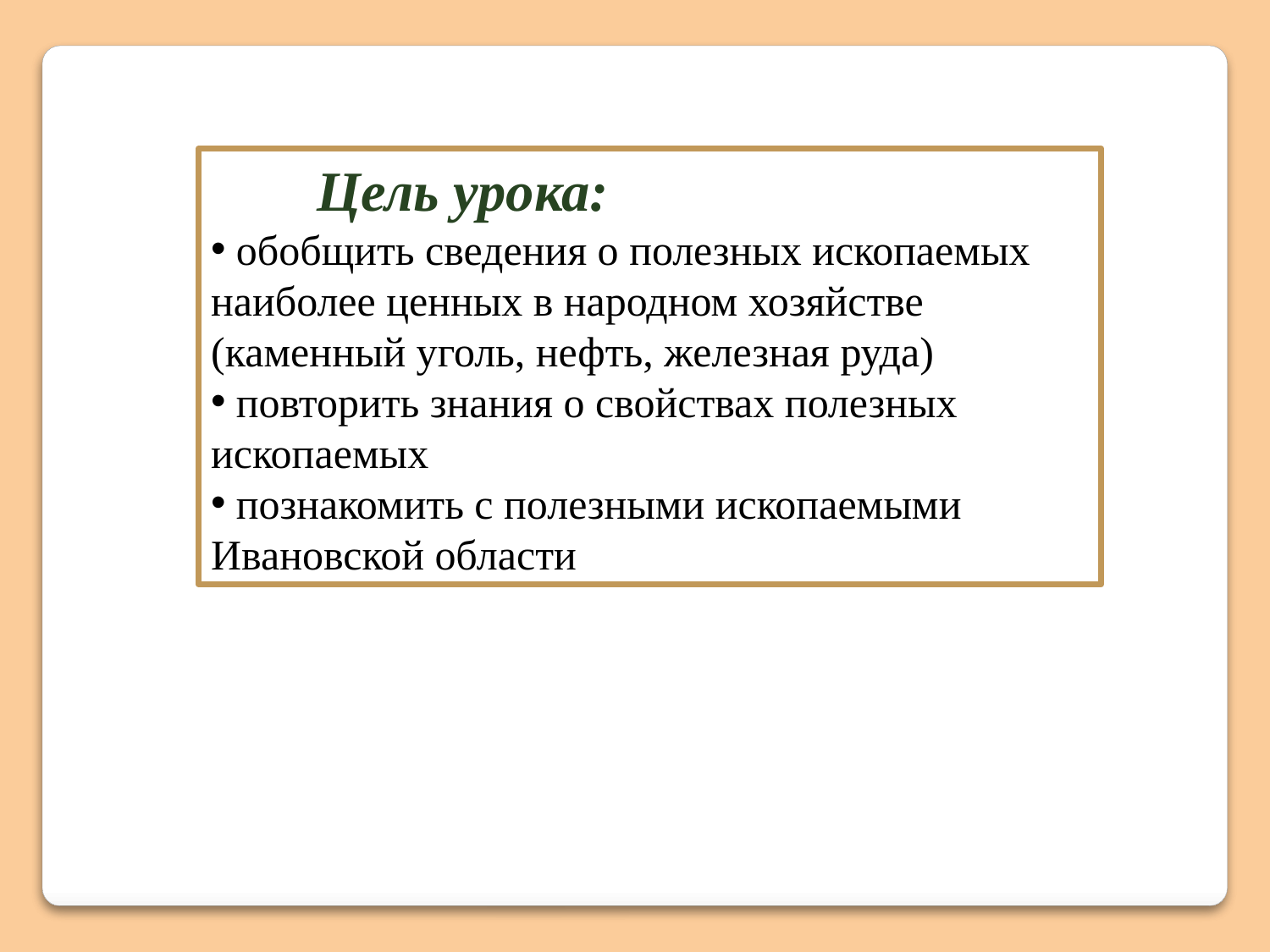

Цель урока:
 обобщить сведения о полезных ископаемых наиболее ценных в народном хозяйстве (каменный уголь, нефть, железная руда)
 повторить знания о свойствах полезных ископаемых
 познакомить с полезными ископаемыми Ивановской области